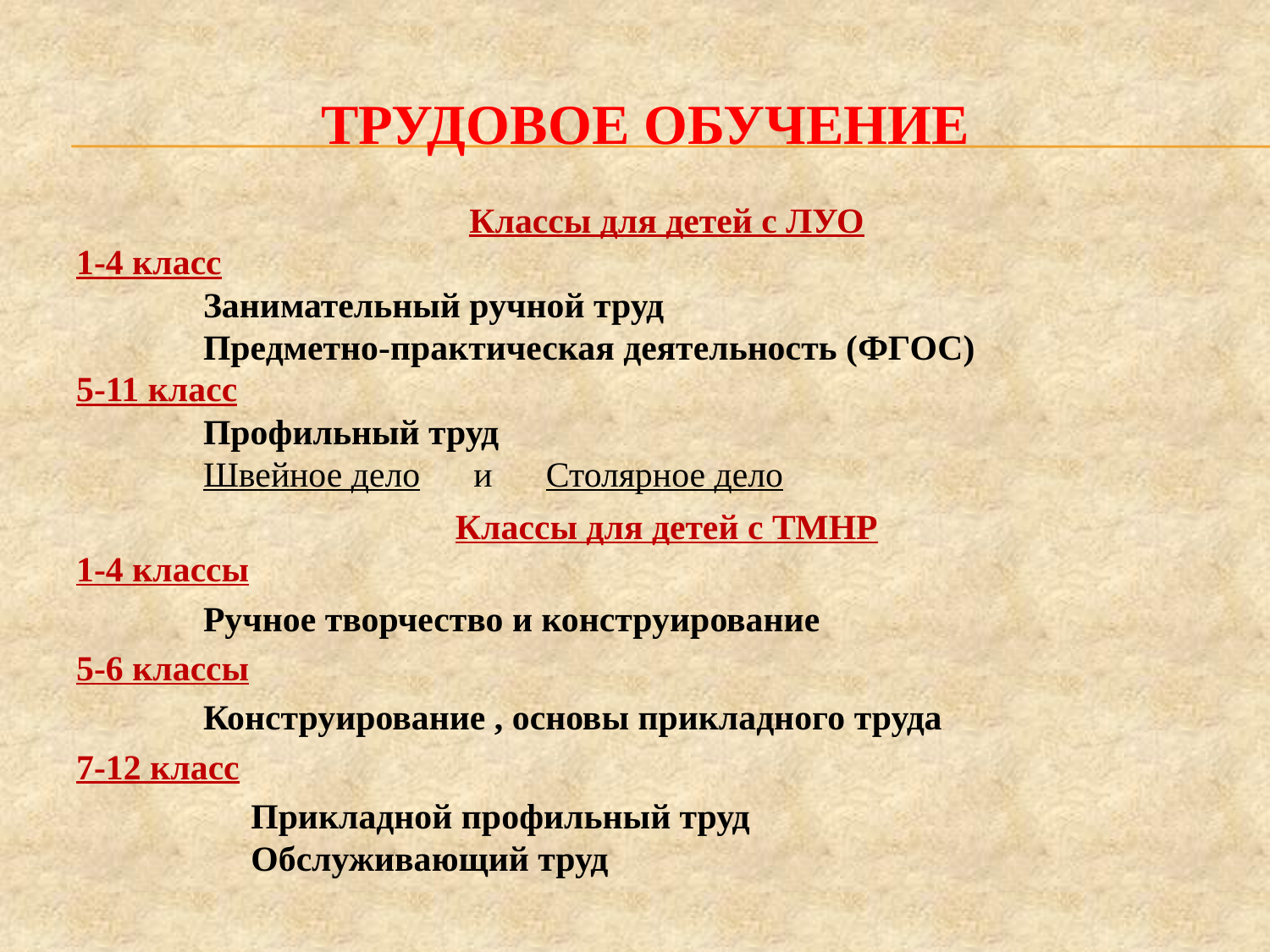

# Трудовое обучение

Классы для детей с ЛУО
1-4 класс
	Занимательный ручной труд
	Предметно-практическая деятельность (ФГОС)
5-11 класс
	Профильный труд
	Швейное дело      и      Столярное дело
Классы для детей с ТМНР
1-4 классы
	Ручное творчество и конструирование
5-6 классы
	Конструирование , основы прикладного труда
7-12 класс
		Прикладной профильный труд
		Обслуживающий труд